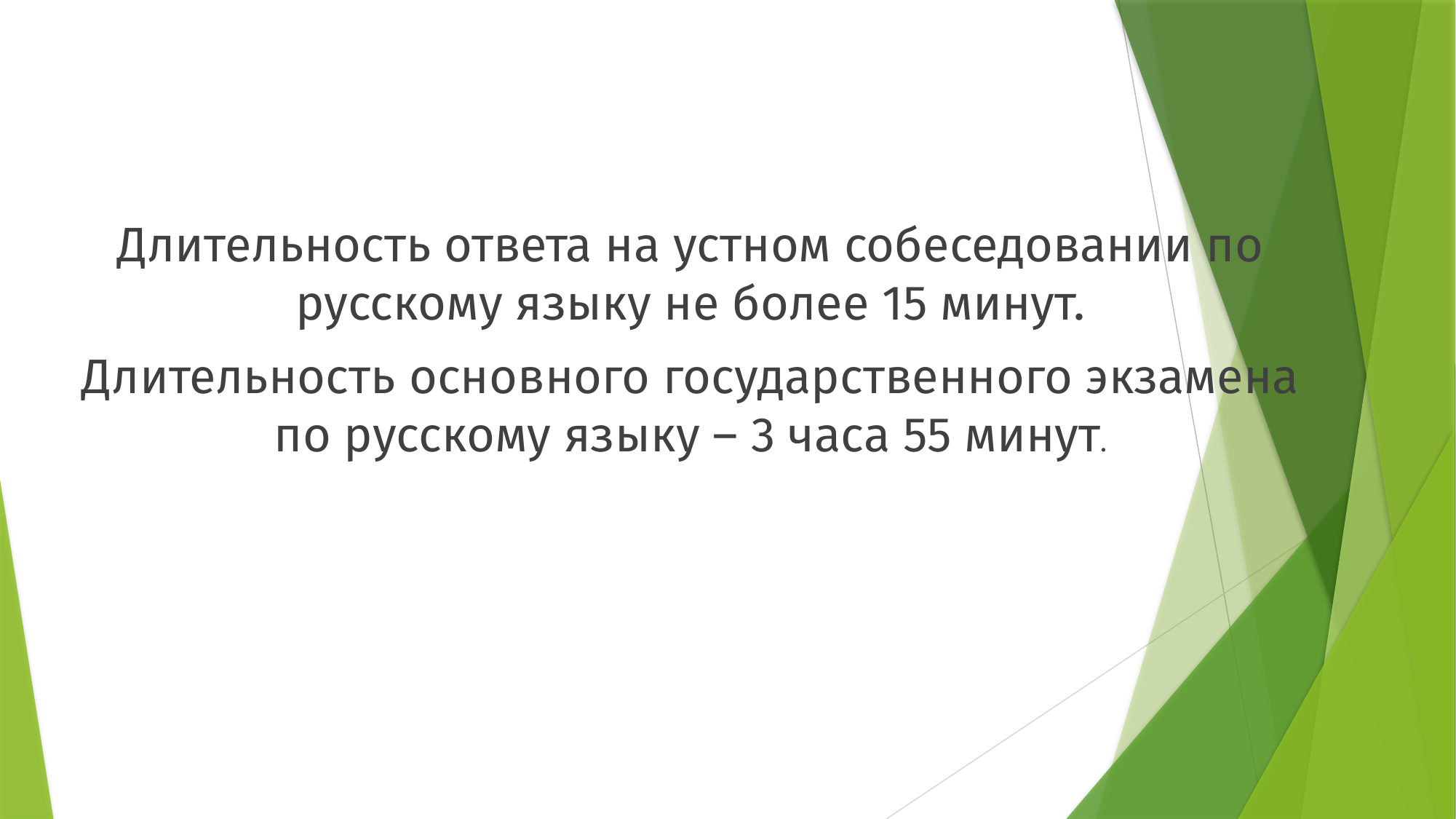

Длительность ответа на устном собеседовании по русскому языку не более 15 минут.
Длительность основного государственного экзамена по русскому языку – 3 часа 55 минут.